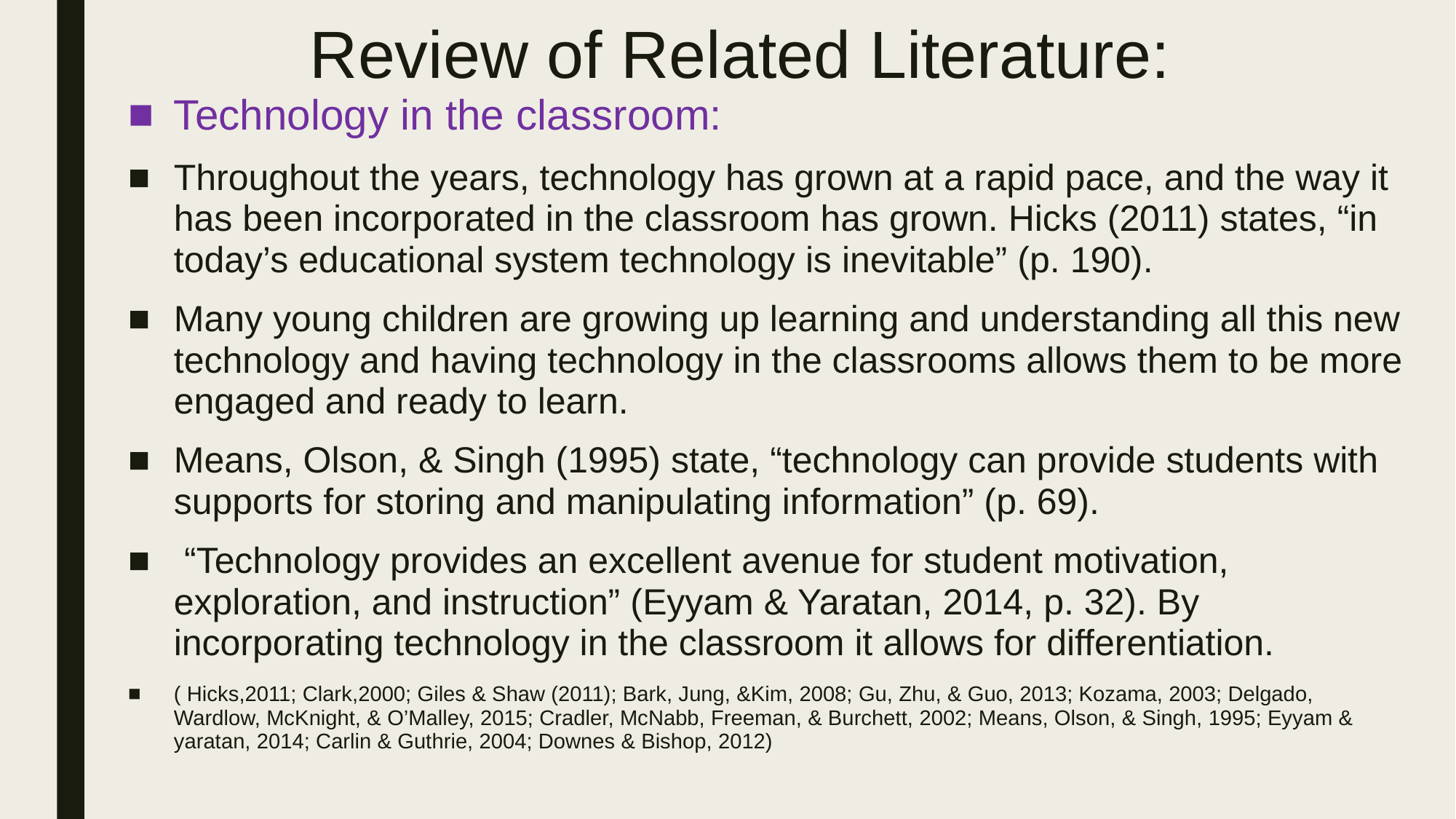

# Review of Related Literature:
Technology in the classroom:
Throughout the years, technology has grown at a rapid pace, and the way it has been incorporated in the classroom has grown. Hicks (2011) states, “in today’s educational system technology is inevitable” (p. 190).
Many young children are growing up learning and understanding all this new technology and having technology in the classrooms allows them to be more engaged and ready to learn.
Means, Olson, & Singh (1995) state, “technology can provide students with supports for storing and manipulating information” (p. 69).
 “Technology provides an excellent avenue for student motivation, exploration, and instruction” (Eyyam & Yaratan, 2014, p. 32). By incorporating technology in the classroom it allows for differentiation.
( Hicks,2011; Clark,2000; Giles & Shaw (2011); Bark, Jung, &Kim, 2008; Gu, Zhu, & Guo, 2013; Kozama, 2003; Delgado, Wardlow, McKnight, & O’Malley, 2015; Cradler, McNabb, Freeman, & Burchett, 2002; Means, Olson, & Singh, 1995; Eyyam & yaratan, 2014; Carlin & Guthrie, 2004; Downes & Bishop, 2012)